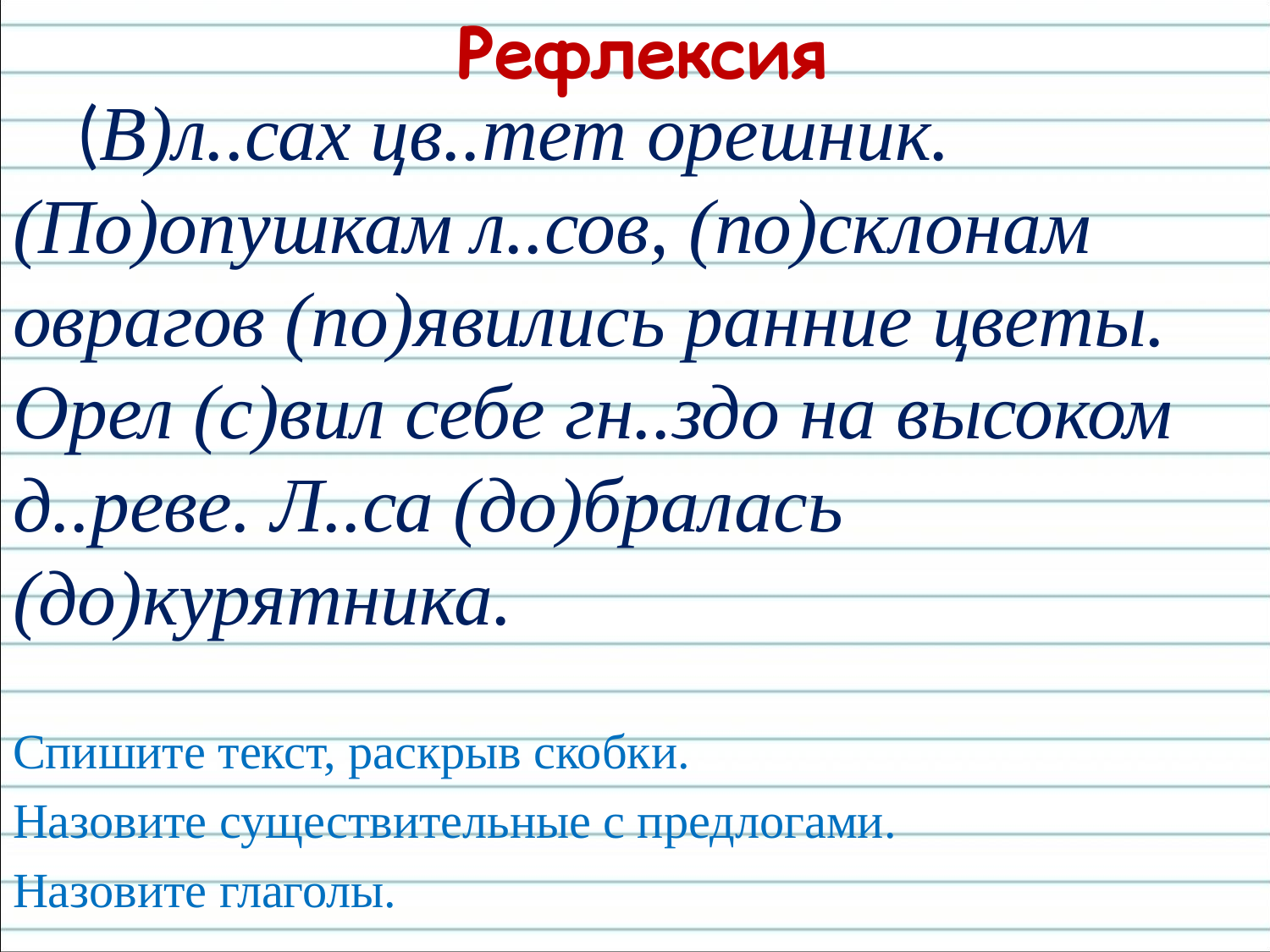

# Рефлексия
(В)л..сах цв..тет орешник. (По)опушкам л..сов, (по)склонам оврагов (по)явились ранние цветы. Орел (с)вил себе гн..здо на высоком д..реве. Л..са (до)бралась (до)курятника.

Спишите текст, раскрыв скобки.
Назовите существительные с предлогами.
Назовите глаголы.